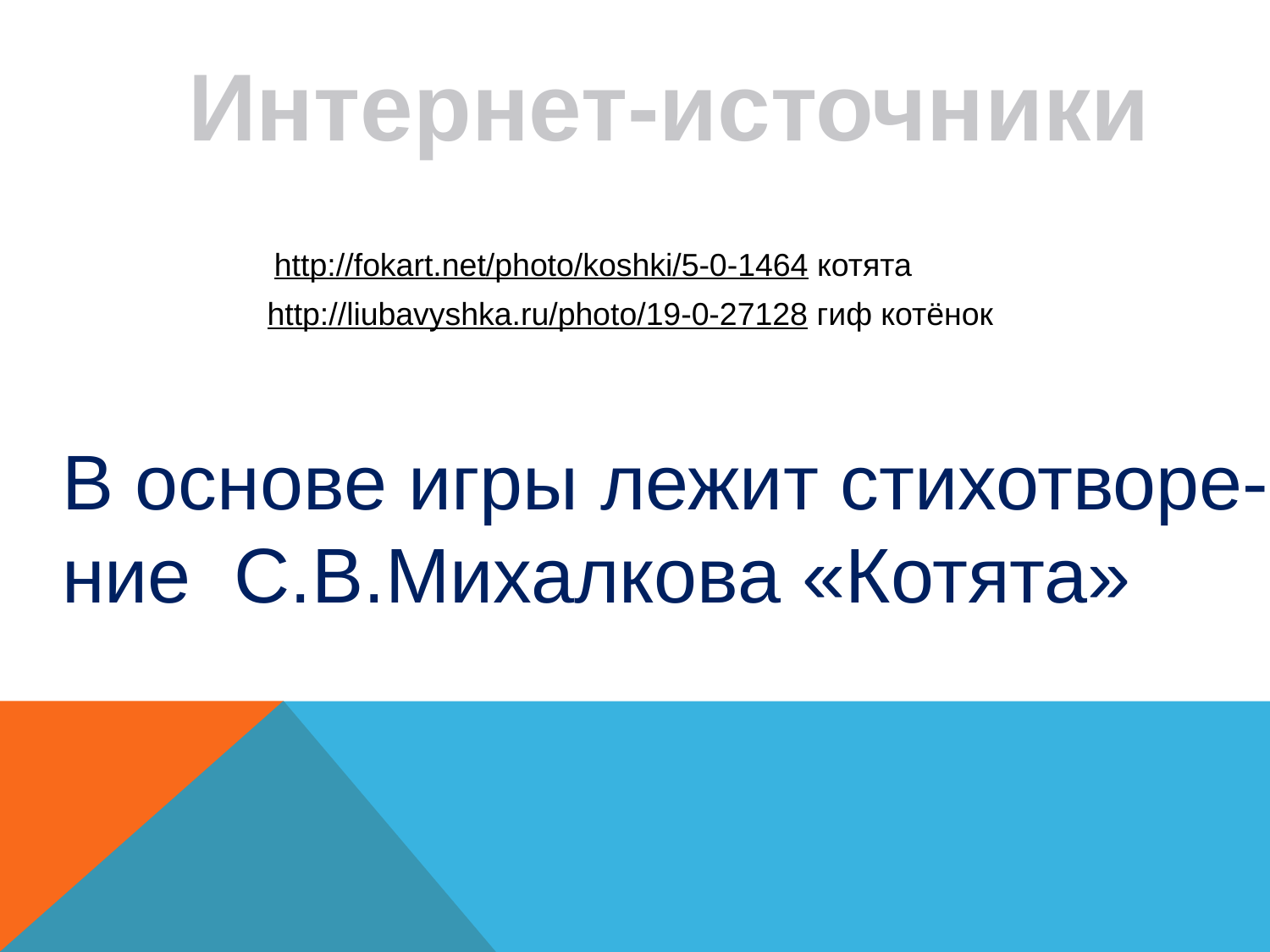

Интернет-источники
http://fokart.net/photo/koshki/5-0-1464 котята
http://liubavyshka.ru/photo/19-0-27128 гиф котёнок
В основе игры лежит стихотворе-
ние  С.В.Михалкова «Котята»